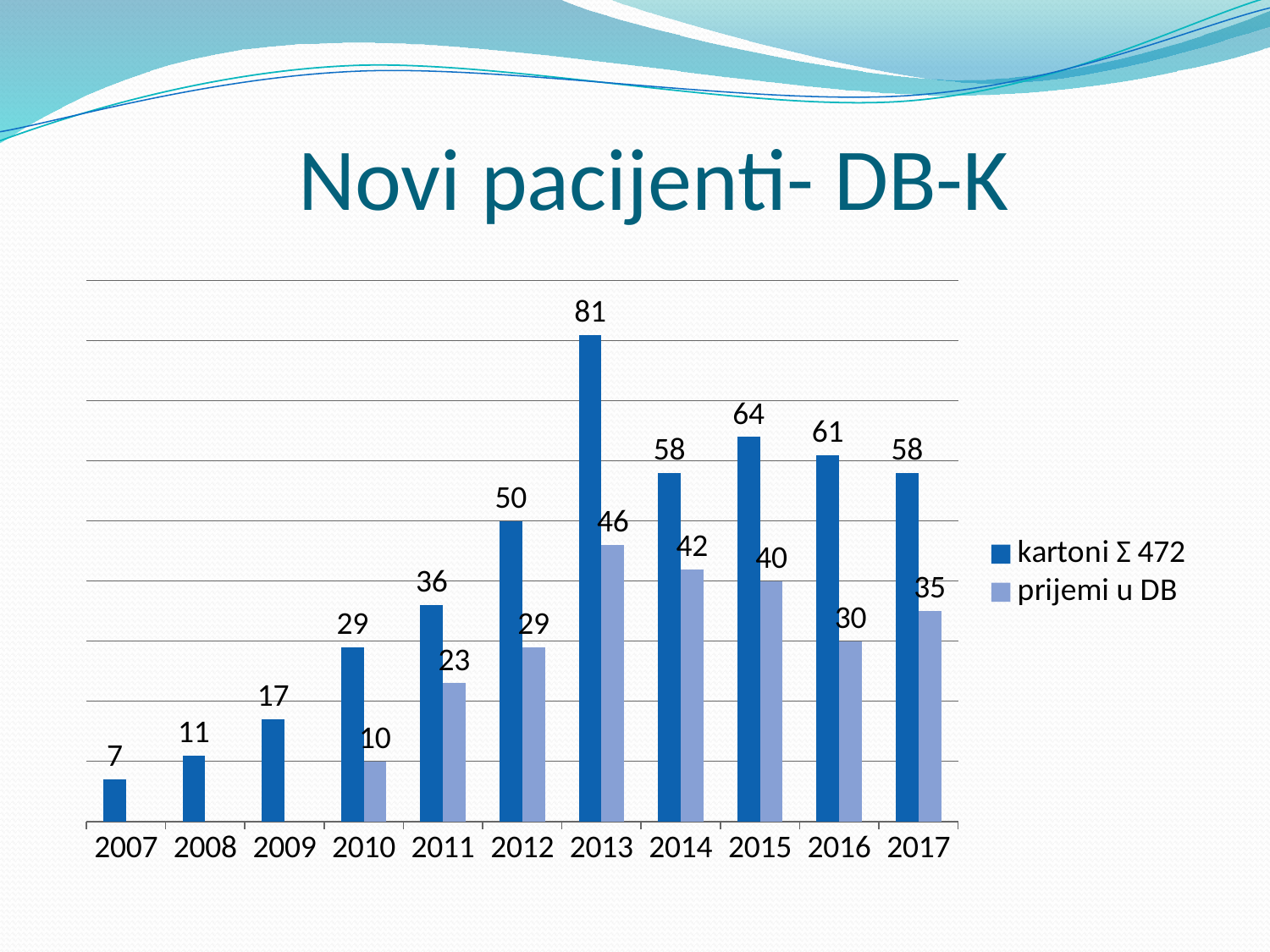

# Novi pacijenti- DB-K

### Chart

| Category | kartoni Σ 472 | prijemi u DB |
|---|---|---|
| 2007 | 7.0 | None |
| 2008 | 11.0 | None |
| 2009 | 17.0 | None |
| 2010 | 29.0 | 10.0 |
| 2011 | 36.0 | 23.0 |
| 2012 | 50.0 | 29.0 |
| 2013 | 81.0 | 46.0 |
| 2014 | 58.0 | 42.0 |
| 2015 | 64.0 | 40.0 |
| 2016 | 61.0 | 30.0 |
| 2017 | 58.0 | 35.0 |